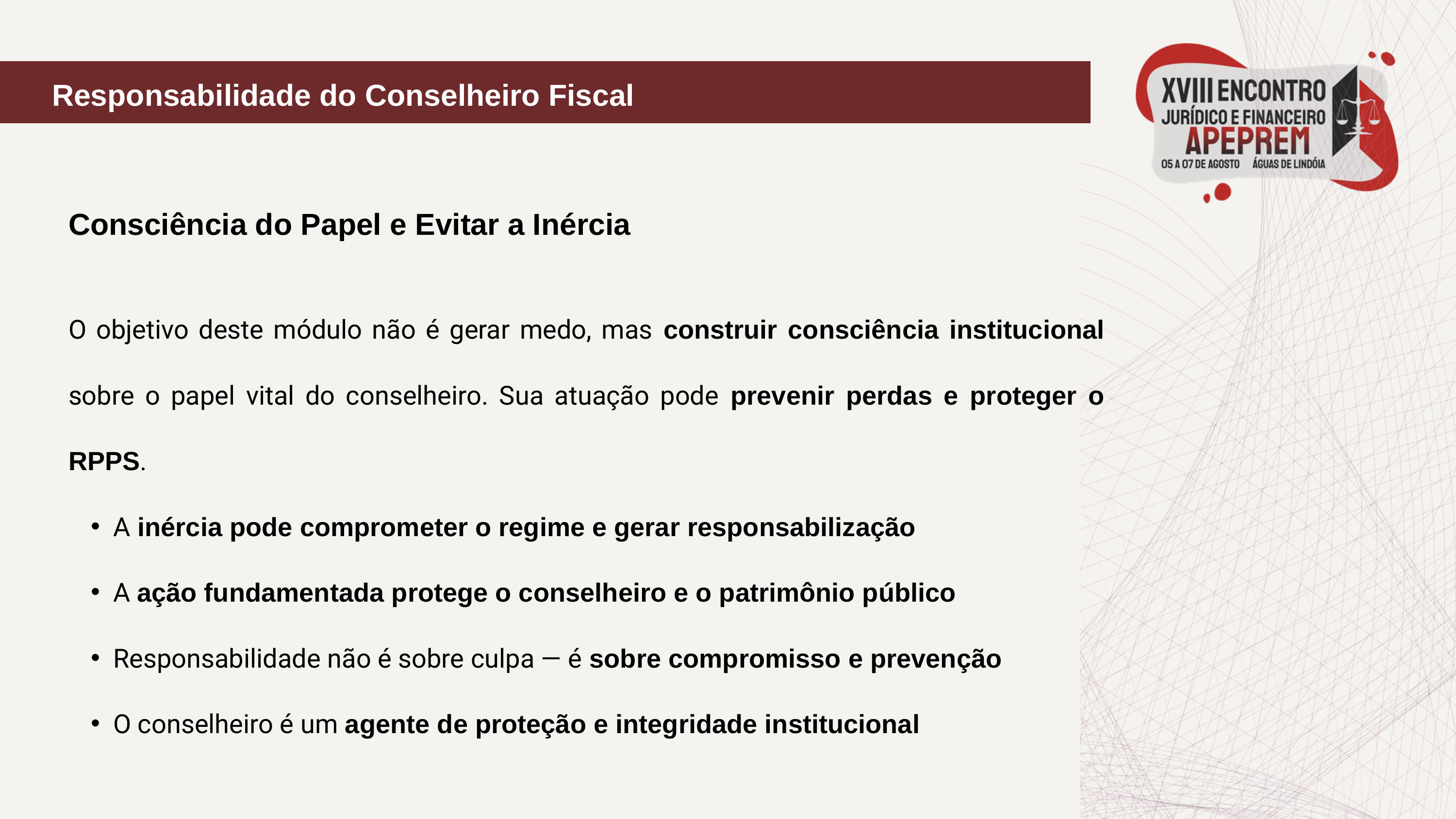

Responsabilidade do Conselheiro Fiscal
Consciência do Papel e Evitar a Inércia
O objetivo deste módulo não é gerar medo, mas construir consciência institucional sobre o papel vital do conselheiro. Sua atuação pode prevenir perdas e proteger o RPPS.
A inércia pode comprometer o regime e gerar responsabilização
A ação fundamentada protege o conselheiro e o patrimônio público
Responsabilidade não é sobre culpa — é sobre compromisso e prevenção
O conselheiro é um agente de proteção e integridade institucional